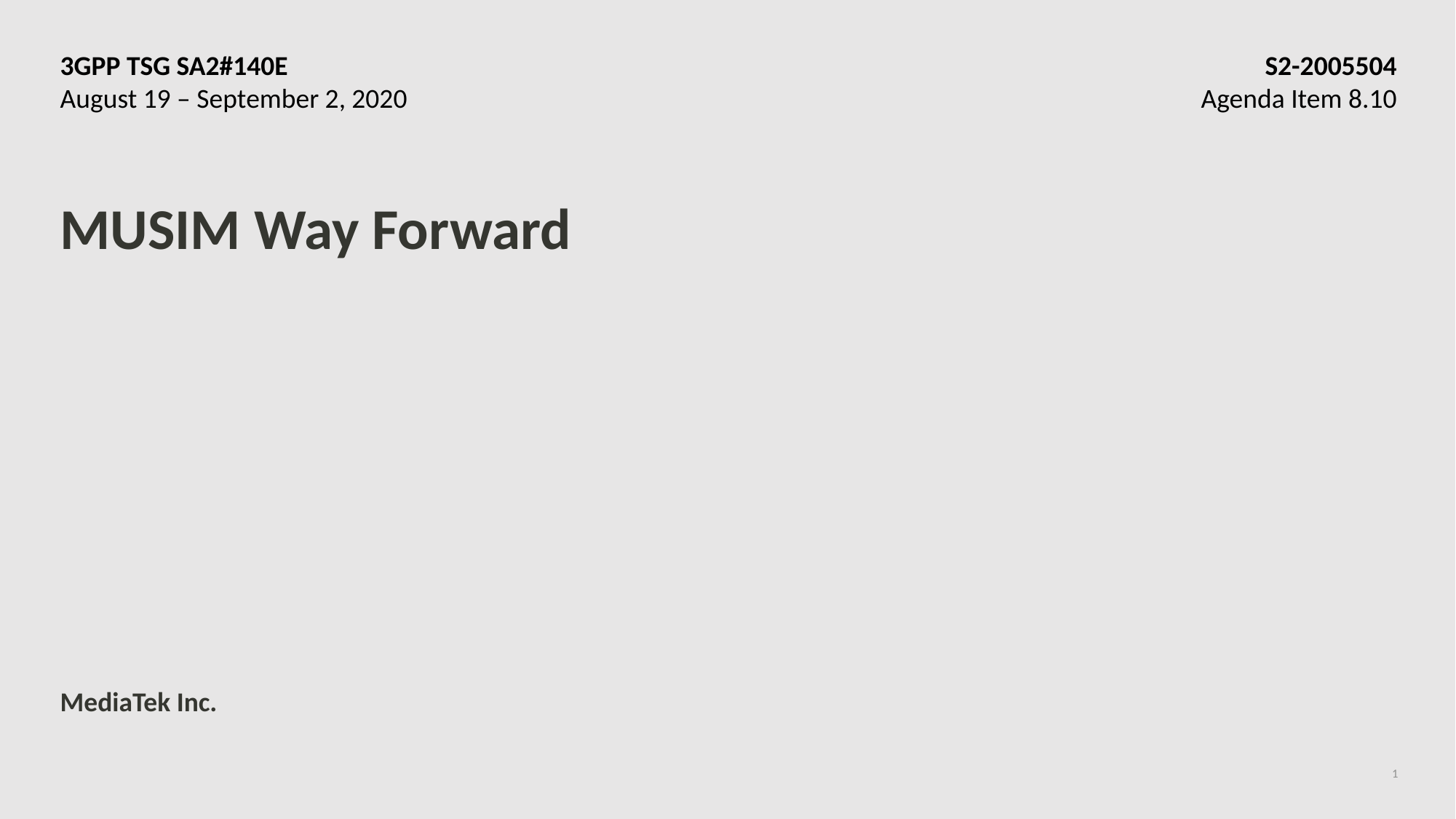

3GPP TSG SA2#140E 	S2-2005504
August 19 – September 2, 2020	Agenda Item 8.10
# MUSIM Way Forward

MediaTek Inc.
1